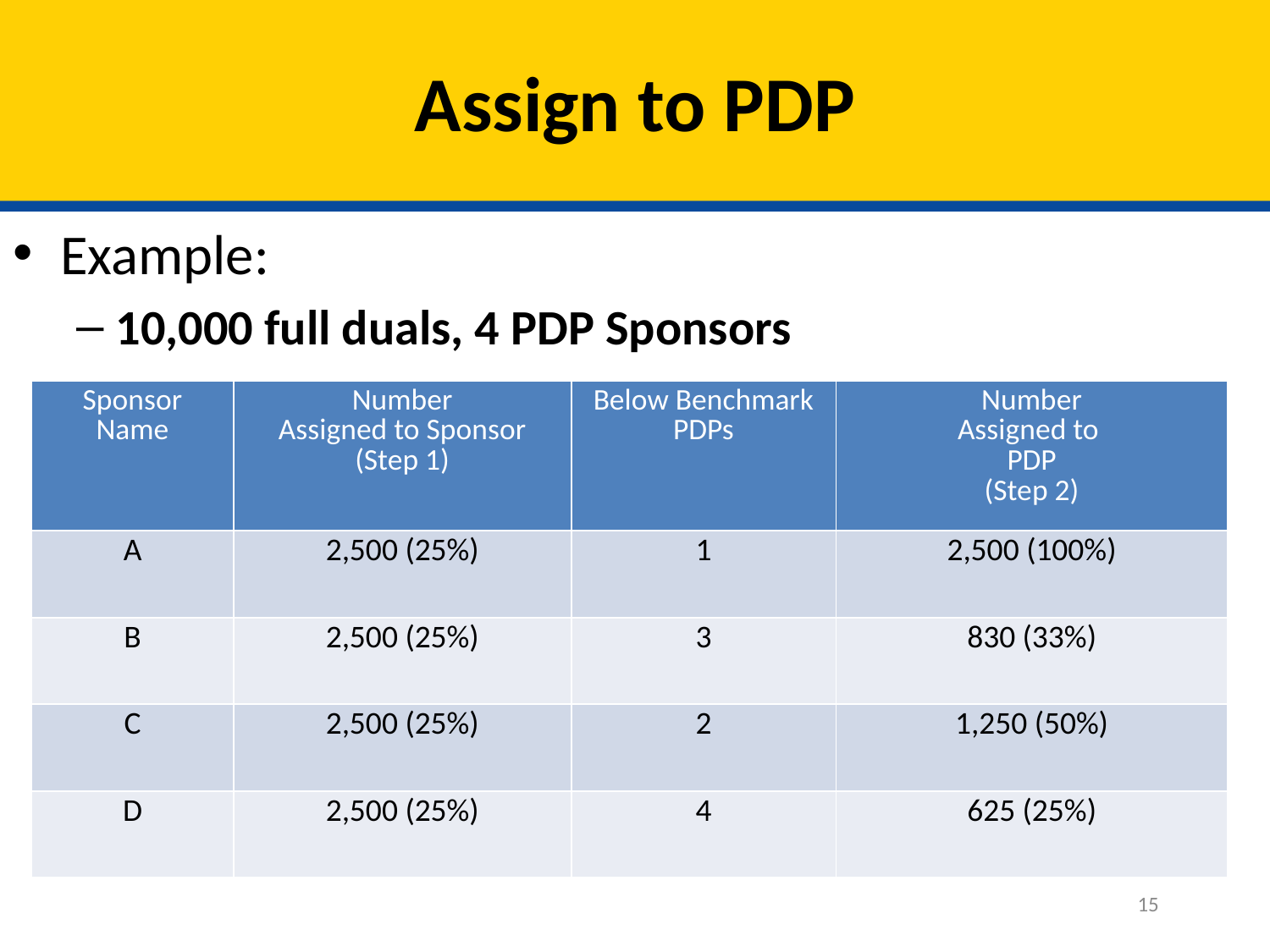

# Assign to PDP
Example:
10,000 full duals, 4 PDP Sponsors
| Sponsor Name | Number Assigned to Sponsor (Step 1) | Below Benchmark PDPs | Number Assigned to PDP (Step 2) |
| --- | --- | --- | --- |
| A | 2,500 (25%) | 1 | 2,500 (100%) |
| B | 2,500 (25%) | 3 | 830 (33%) |
| C | 2,500 (25%) | 2 | 1,250 (50%) |
| D | 2,500 (25%) | 4 | 625 (25%) |
15